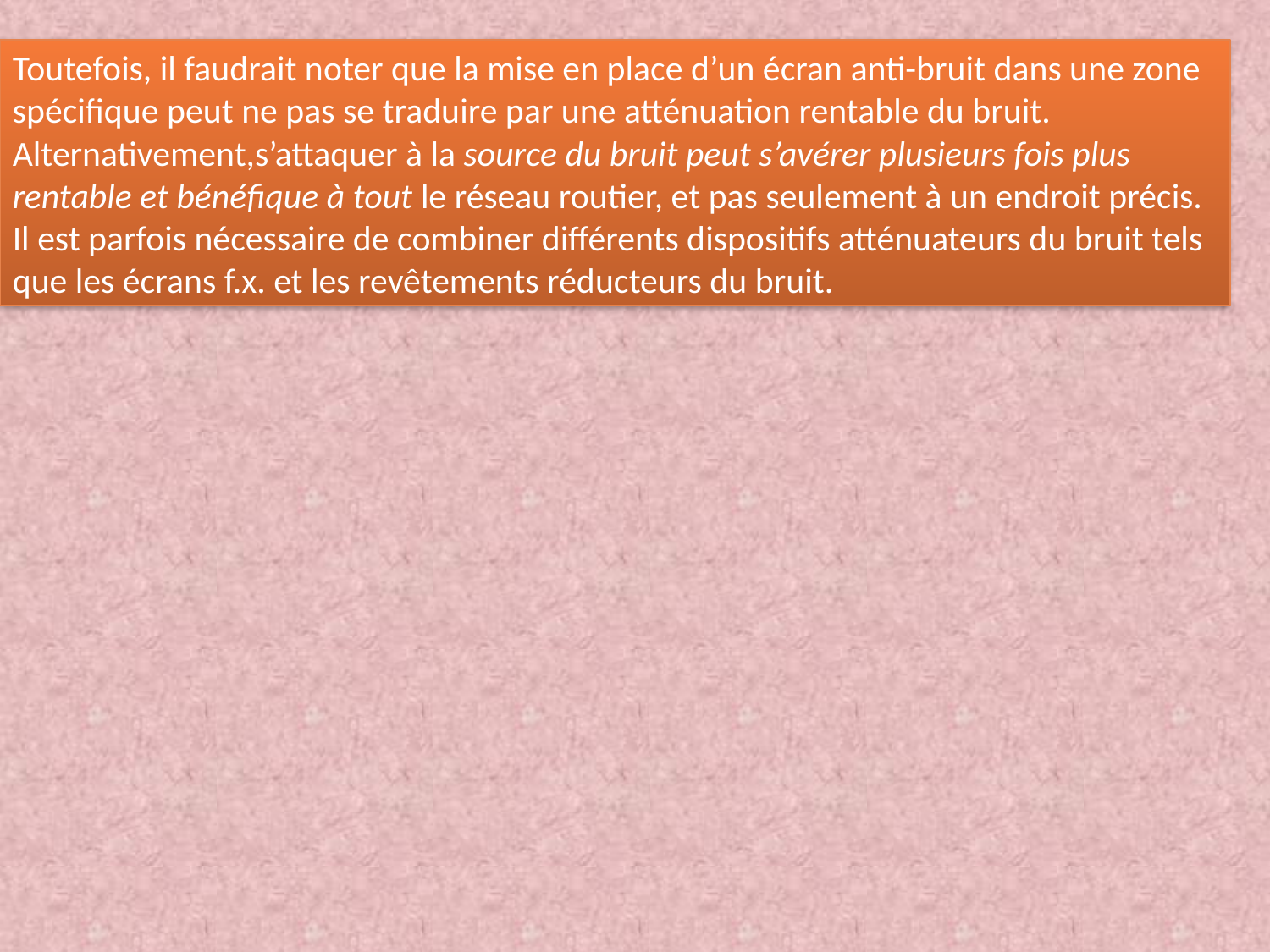

Toutefois, il faudrait noter que la mise en place d’un écran anti-bruit dans une zone
spécifique peut ne pas se traduire par une atténuation rentable du bruit. Alternativement,s’attaquer à la source du bruit peut s’avérer plusieurs fois plus rentable et bénéfique à tout le réseau routier, et pas seulement à un endroit précis. Il est parfois nécessaire de combiner différents dispositifs atténuateurs du bruit tels que les écrans f.x. et les revêtements réducteurs du bruit.